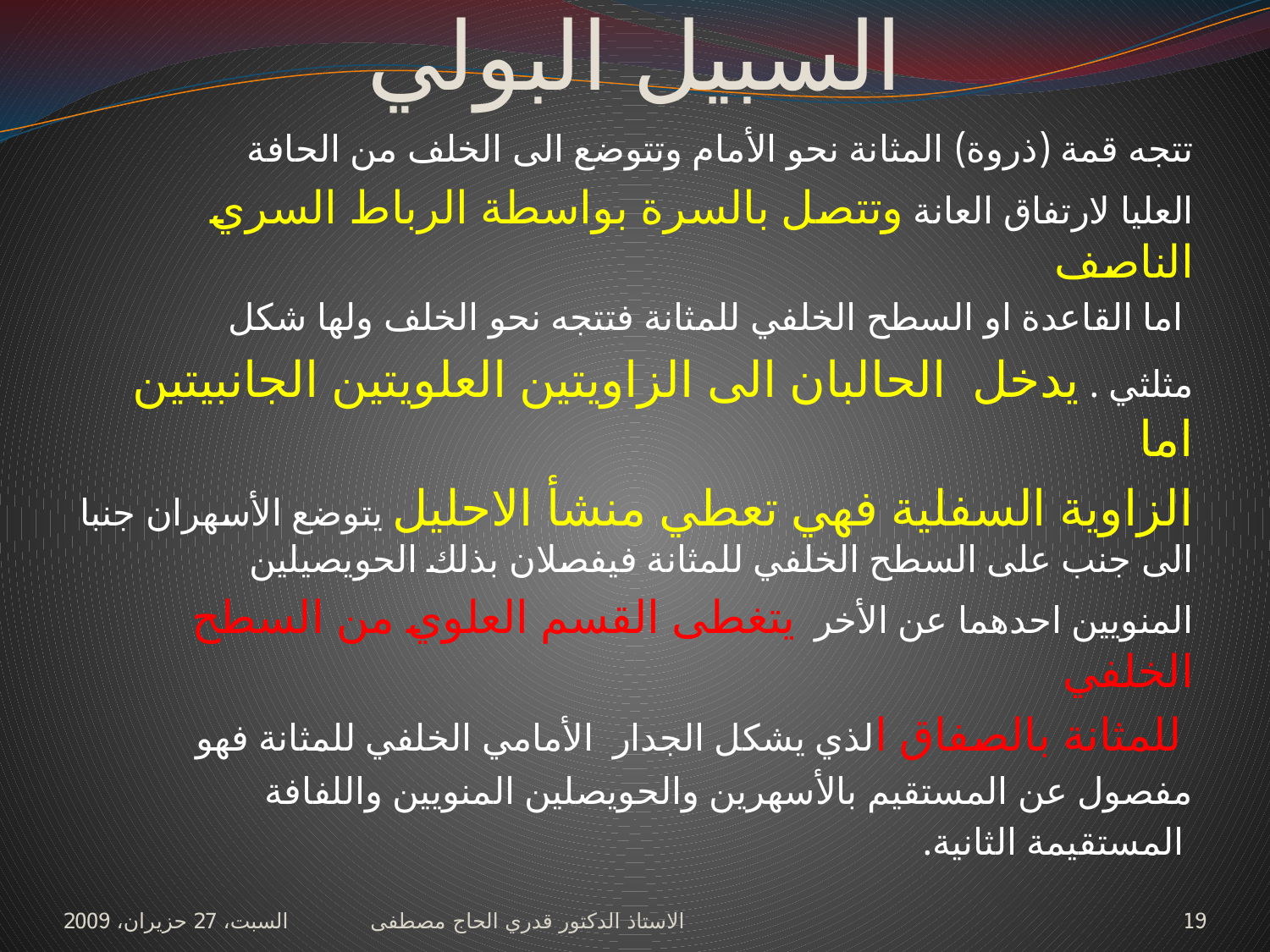

# السبيل البولي
تتجه قمة (ذروة) المثانة نحو الأمام وتتوضع الى الخلف من الحافة
العليا لارتفاق العانة وتتصل بالسرة بواسطة الرباط السري الناصف
 اما القاعدة او السطح الخلفي للمثانة فتتجه نحو الخلف ولها شكل
مثلثي . يدخل  الحالبان الى الزاويتين العلويتين الجانبيتين اما
الزاوية السفلية فهي تعطي منشأ الاحليل يتوضع الأسهران جنبا الى جنب على السطح الخلفي للمثانة فيفصلان بذلك الحويصيلين
المنويين احدهما عن الأخر  يتغطى القسم العلوي من السطح الخلفي
 للمثانة بالصفاق الذي يشكل الجدار  الأمامي الخلفي للمثانة فهو
مفصول عن المستقيم بالأسهرين والحويصلين المنويين واللفافة
 المستقيمة الثانية.
السبت، 27 حزيران، 2009
الاستاذ الدكتور قدري الحاج مصطفى
19